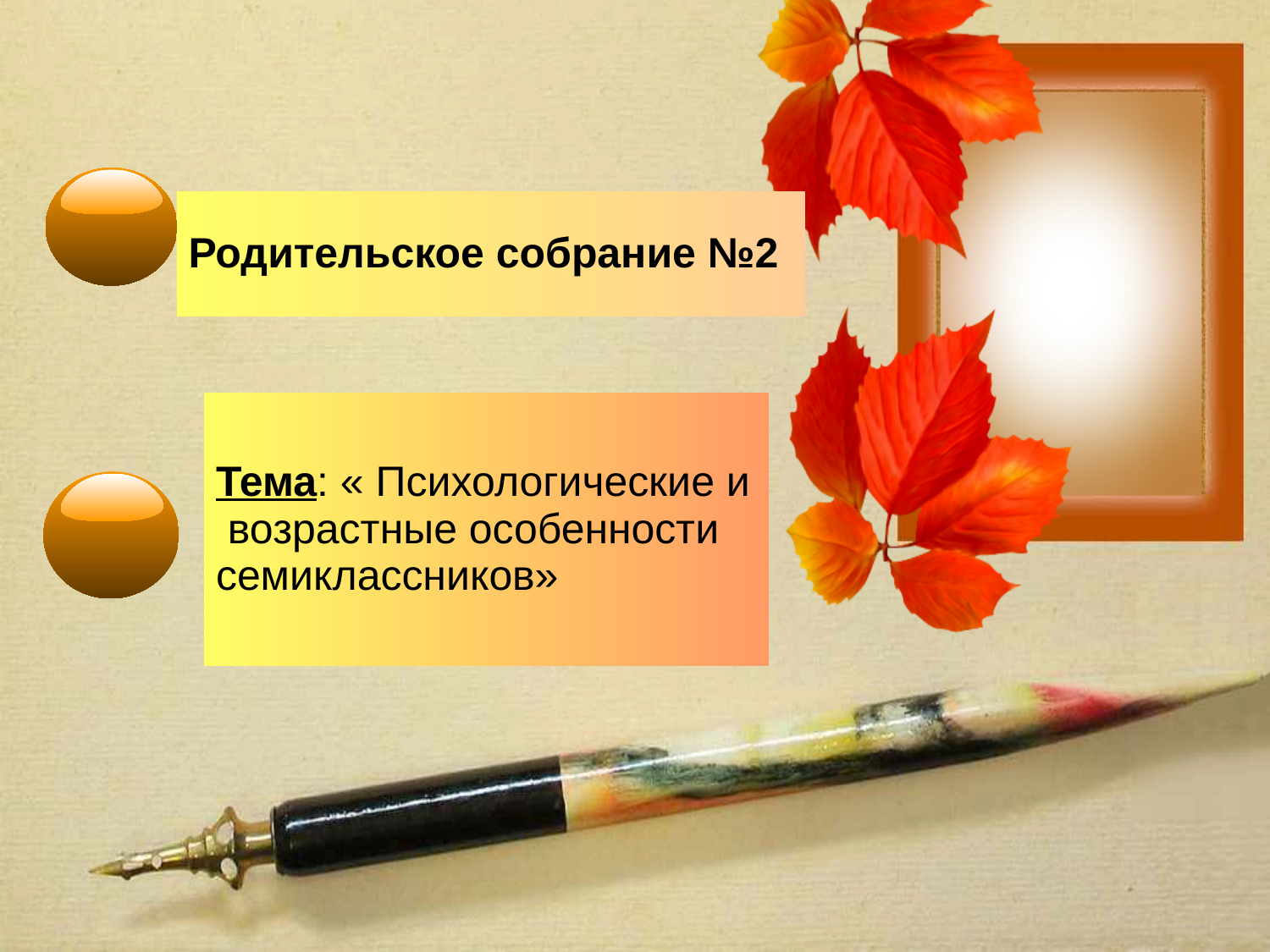

Родительское собрание №2
Тема: « Психологические и
 возрастные особенности
семиклассников»